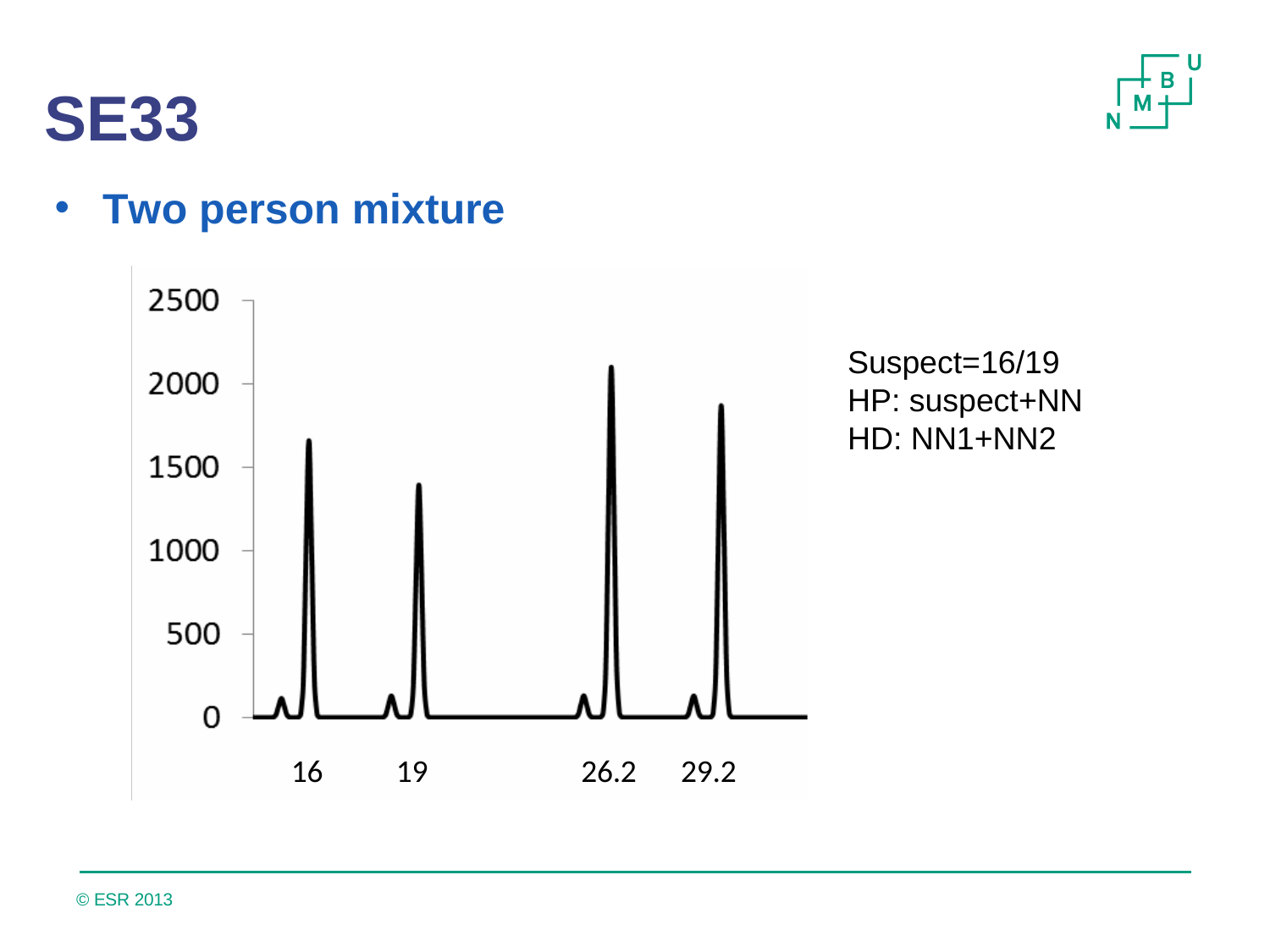

SE33
Two person mixture

Suspect=16/19
HP: suspect+NN
HD: NN1+NN2
16
19
26.2
29.2
© ESR 2013